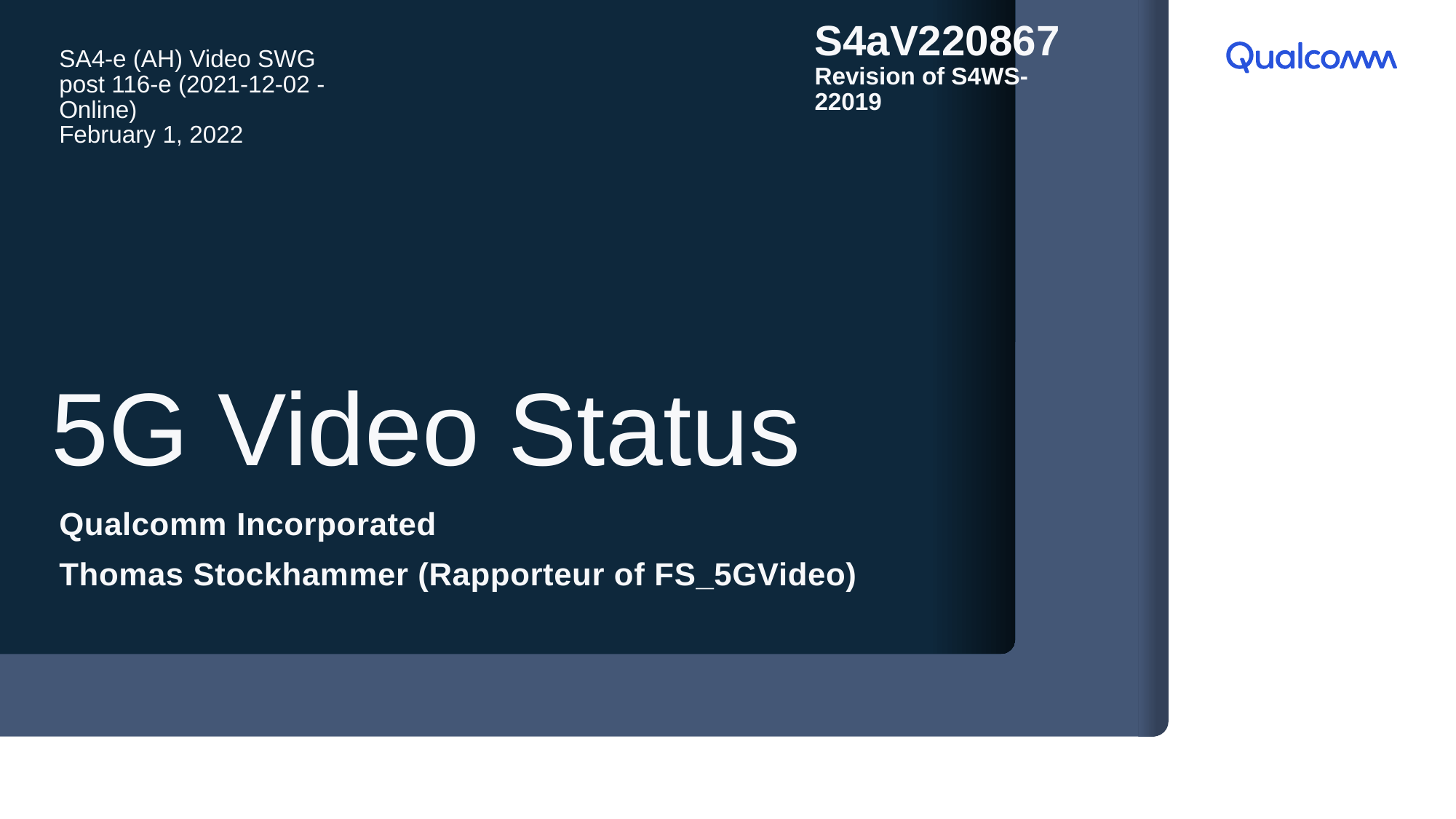

S4aV220867
Revision of S4WS-22019
SA4-e (AH) Video SWG post 116-e (2021-12-02 - Online)
February 1, 2022
# 5G Video Status
Qualcomm Incorporated
Thomas Stockhammer (Rapporteur of FS_5GVideo)